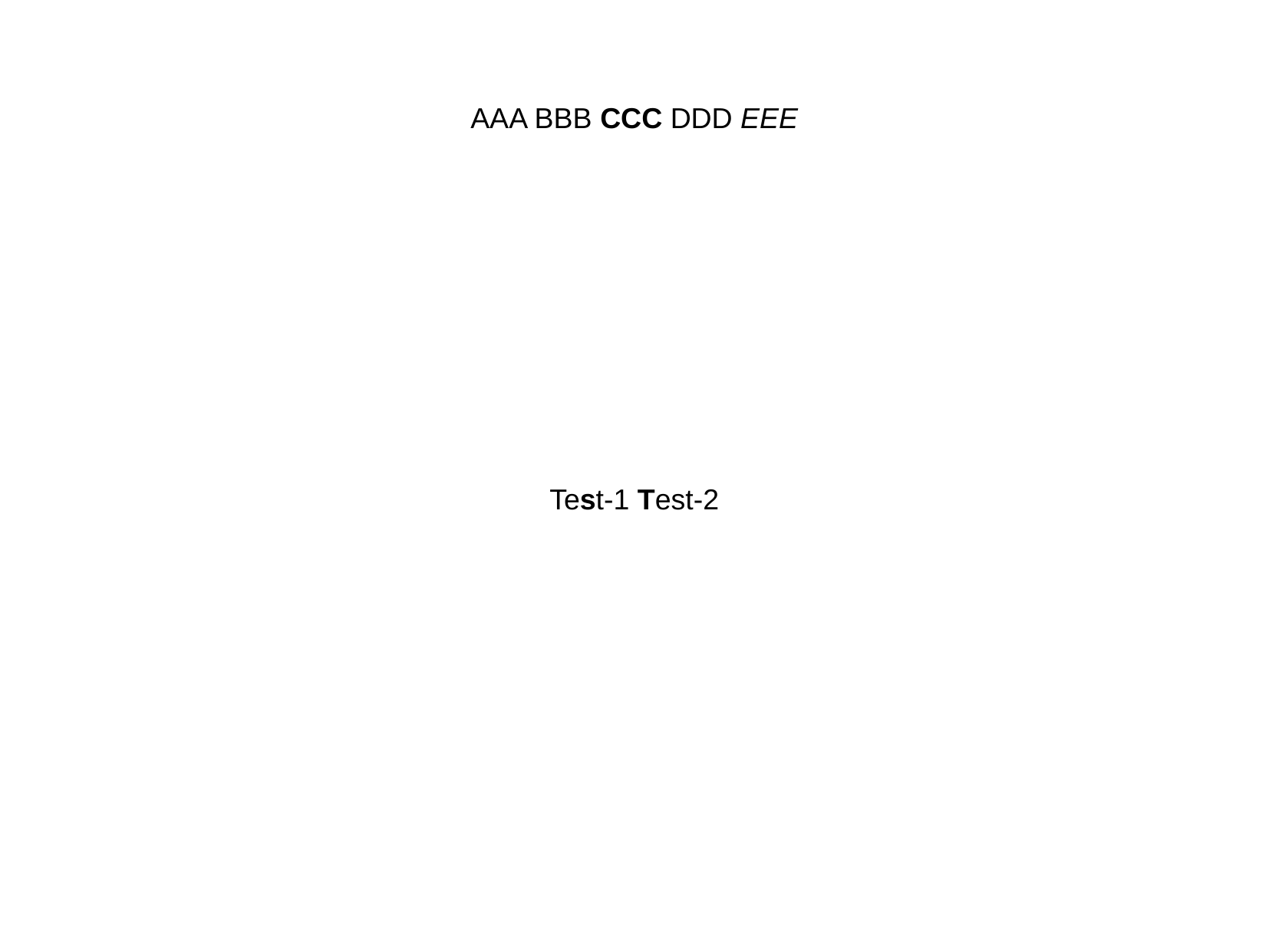

AAA BBB CCC DDD EEE
Test-1 Test-2